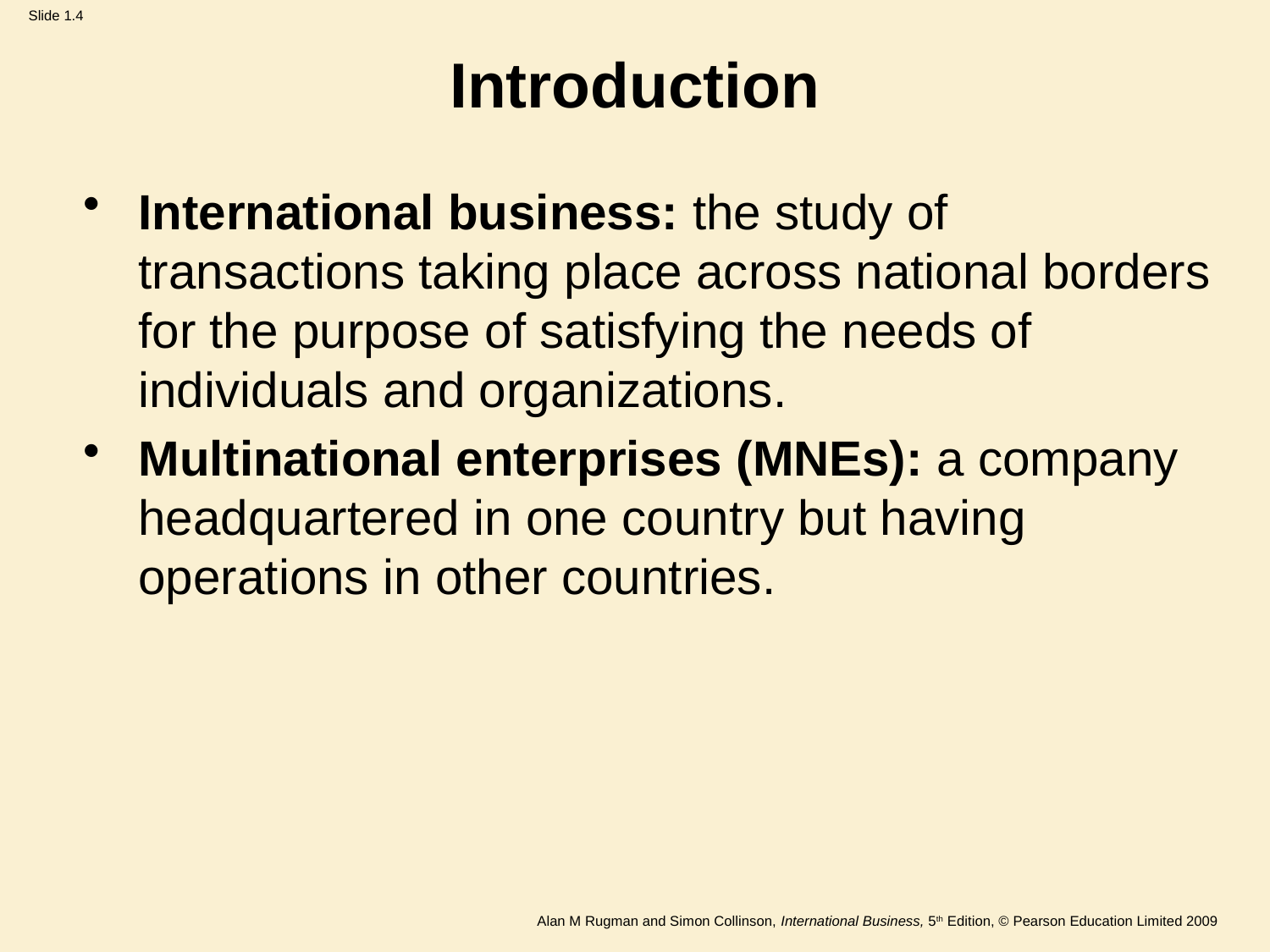

Introduction
International business: the study of transactions taking place across national borders for the purpose of satisfying the needs of individuals and organizations.
Multinational enterprises (MNEs): a company headquartered in one country but having operations in other countries.